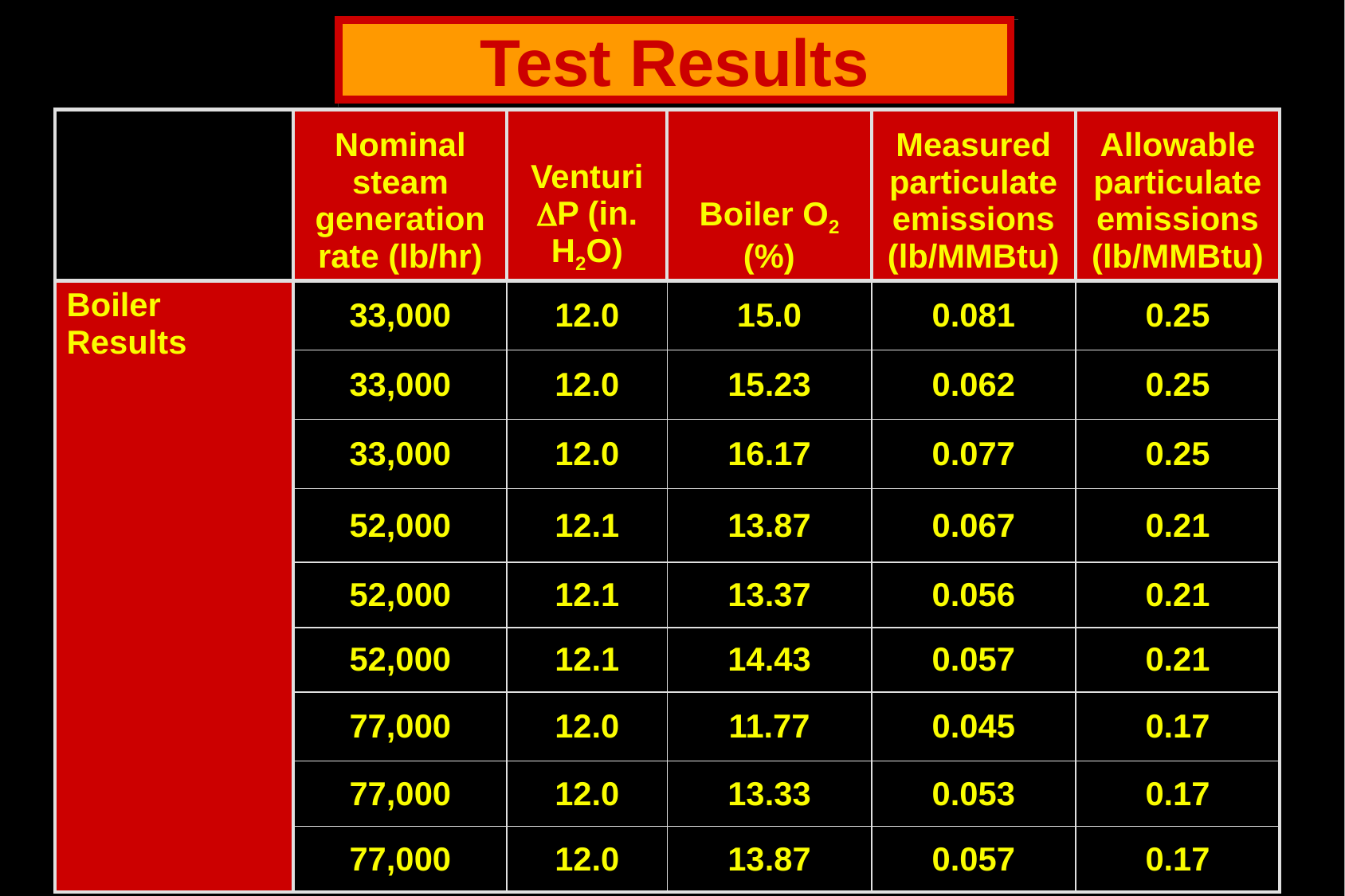

# Test Results
|  | Nominal steam generation rate (lb/hr) | Venturi ΔP (in. H2O) | Boiler O2 (%) | Measured particulate emissions (lb/MMBtu) | Allowable particulate emissions (lb/MMBtu) |
| --- | --- | --- | --- | --- | --- |
| Boiler Results | 33,000 | 12.0 | 15.0 | 0.081 | 0.25 |
|  | 33,000 | 12.0 | 15.23 | 0.062 | 0.25 |
|  | 33,000 | 12.0 | 16.17 | 0.077 | 0.25 |
|  | 52,000 | 12.1 | 13.87 | 0.067 | 0.21 |
|  | 52,000 | 12.1 | 13.37 | 0.056 | 0.21 |
|  | 52,000 | 12.1 | 14.43 | 0.057 | 0.21 |
|  | 77,000 | 12.0 | 11.77 | 0.045 | 0.17 |
|  | 77,000 | 12.0 | 13.33 | 0.053 | 0.17 |
|  | 77,000 | 12.0 | 13.87 | 0.057 | 0.17 |